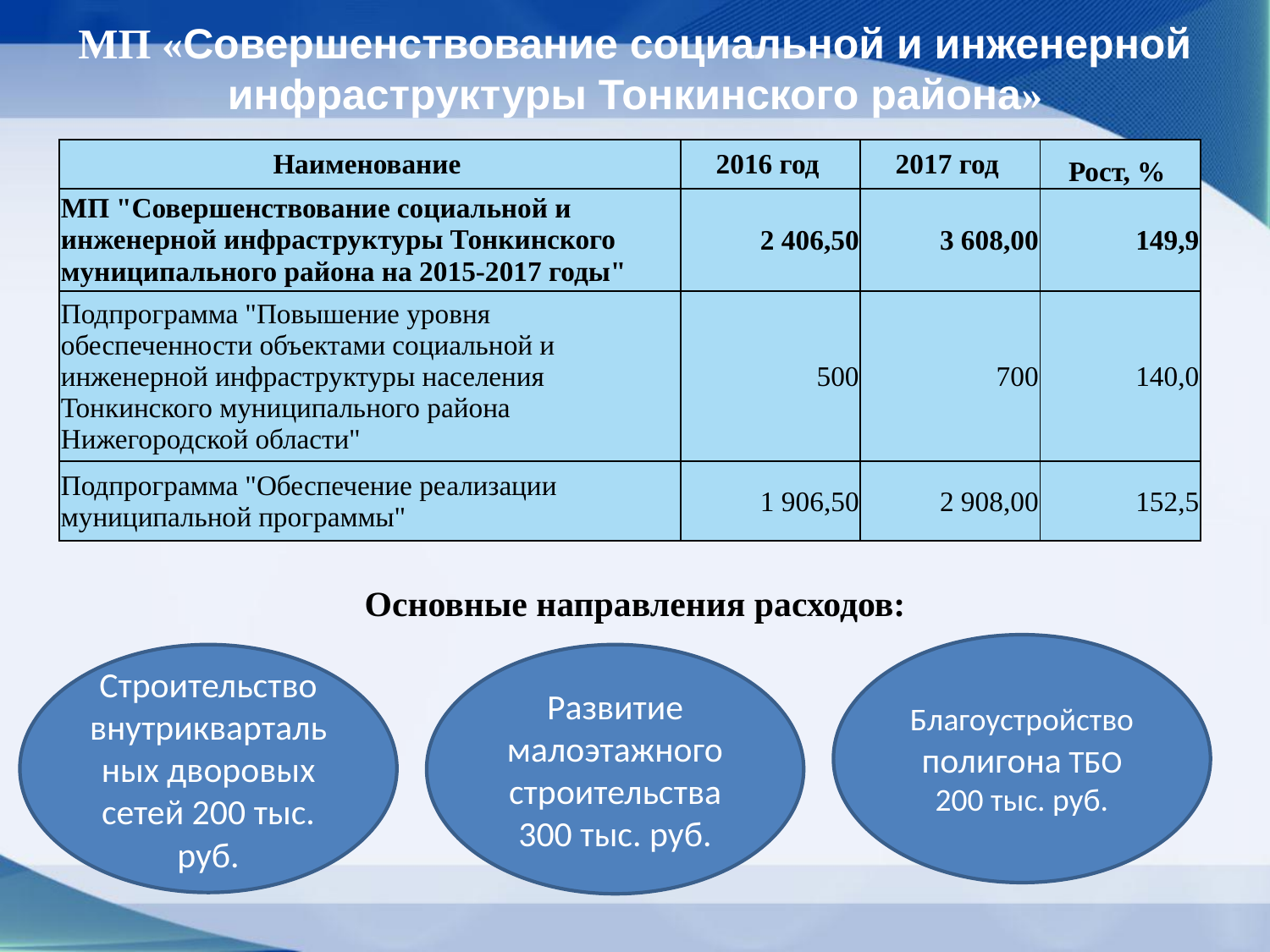

МП «Совершенствование социальной и инженерной инфраструктуры Тонкинского района»
| Наименование | 2016 год | 2017 год | Рост, % |
| --- | --- | --- | --- |
| МП "Совершенствование социальной и инженерной инфраструктуры Тонкинского муниципального района на 2015-2017 годы" | 2 406,50 | 3 608,00 | 149,9 |
| Подпрограмма "Повышение уровня обеспеченности объектами социальной и инженерной инфраструктуры населения Тонкинского муниципального района Нижегородской области" | 500 | 700 | 140,0 |
| Подпрограмма "Обеспечение реализации муниципальной программы" | 1 906,50 | 2 908,00 | 152,5 |
Основные направления расходов:

Благоустройство полигона ТБО 200 тыс. руб.
Строительство внутриквартальных дворовых сетей 200 тыс. руб.
Развитие малоэтажного строительства 300 тыс. руб.